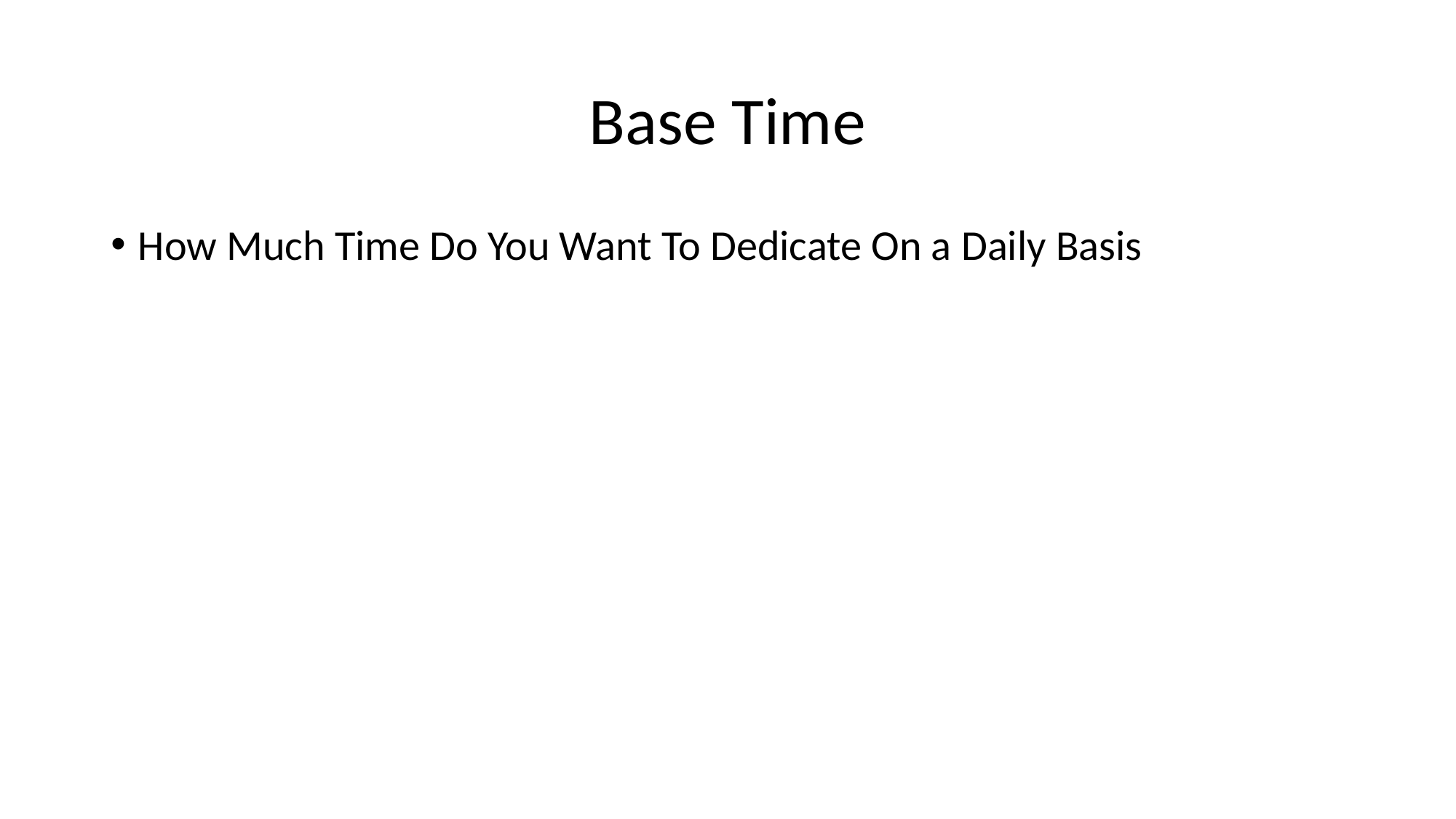

# Base Time
How Much Time Do You Want To Dedicate On a Daily Basis